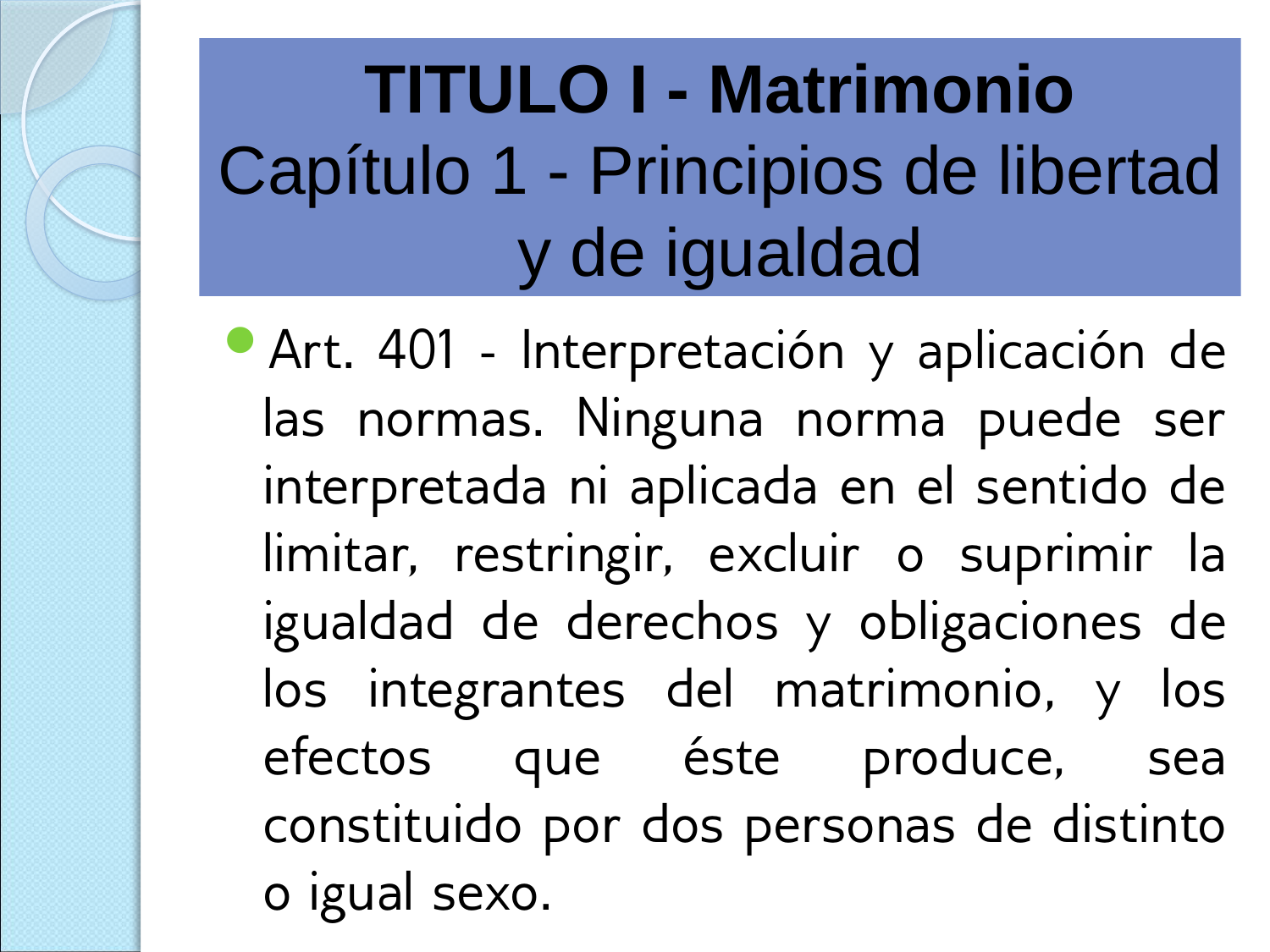

# TITULO I - Matrimonio Capítulo 1 - Principios de libertad y de igualdad
Art. 401 - Interpretación y aplicación de las normas. Ninguna norma puede ser interpretada ni aplicada en el sentido de limitar, restringir, excluir o suprimir la igualdad de derechos y obligaciones de los integrantes del matrimonio, y los efectos que éste produce, sea constituido por dos personas de distinto o igual sexo.